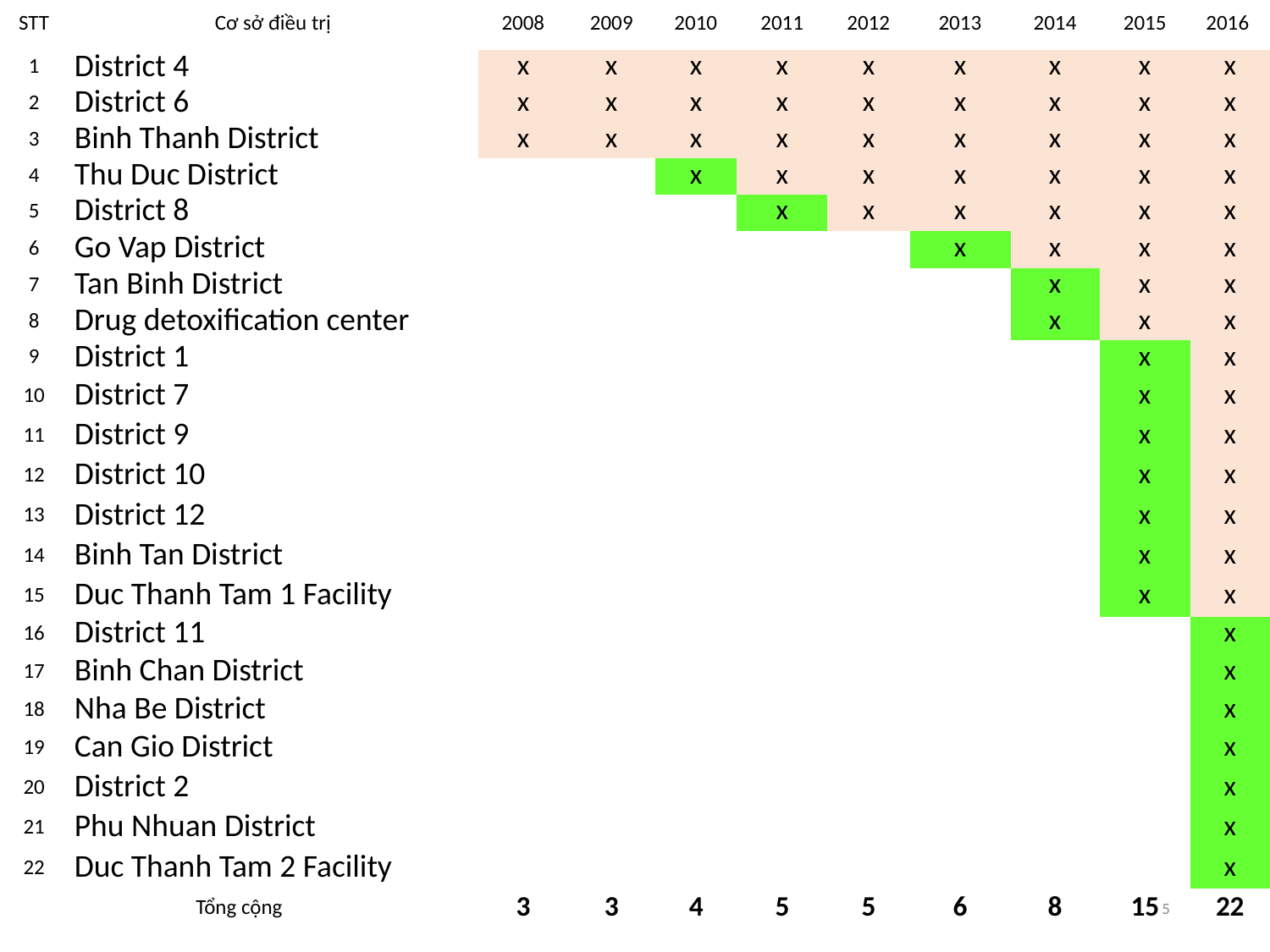

| STT | Cơ sở điều trị | 2008 | 2009 | 2010 | 2011 | 2012 | 2013 | 2014 | 2015 | 2016 |
| --- | --- | --- | --- | --- | --- | --- | --- | --- | --- | --- |
| 1 | District 4 | x | x | x | x | x | x | x | x | x |
| 2 | District 6 | x | x | x | x | x | x | x | x | x |
| 3 | Binh Thanh District | x | x | x | x | x | x | x | x | x |
| 4 | Thu Duc District |  |  | x | x | x | x | x | x | x |
| 5 | District 8 |  |  |  | x | x | x | x | x | x |
| 6 | Go Vap District |  |  |  |  |  | x | x | x | x |
| 7 | Tan Binh District |  |  |  |  |  |  | x | x | x |
| 8 | Drug detoxification center |  |  |  |  |  |  | x | x | x |
| 9 | District 1 |  |  |  |  |  |  |  | x | x |
| 10 | District 7 |  |  |  |  |  |  |  | x | x |
| 11 | District 9 |  |  |  |  |  |  |  | x | x |
| 12 | District 10 |  |  |  |  |  |  |  | x | x |
| 13 | District 12 |  |  |  |  |  |  |  | x | x |
| 14 | Binh Tan District |  |  |  |  |  |  |  | x | x |
| 15 | Duc Thanh Tam 1 Facility |  |  |  |  |  |  |  | x | x |
| 16 | District 11 |  |  |  |  |  |  |  |  | x |
| 17 | Binh Chan District |  |  |  |  |  |  |  |  | x |
| 18 | Nha Be District |  |  |  |  |  |  |  |  | x |
| 19 | Can Gio District |  |  |  |  |  |  |  |  | x |
| 20 | District 2 |  |  |  |  |  |  |  |  | x |
| 21 | Phu Nhuan District |  |  |  |  |  |  |  |  | x |
| 22 | Duc Thanh Tam 2 Facility |  |  |  |  |  |  |  |  | x |
| Tổng cộng |  | 3 | 3 | 4 | 5 | 5 | 6 | 8 | 15 | 22 |
5